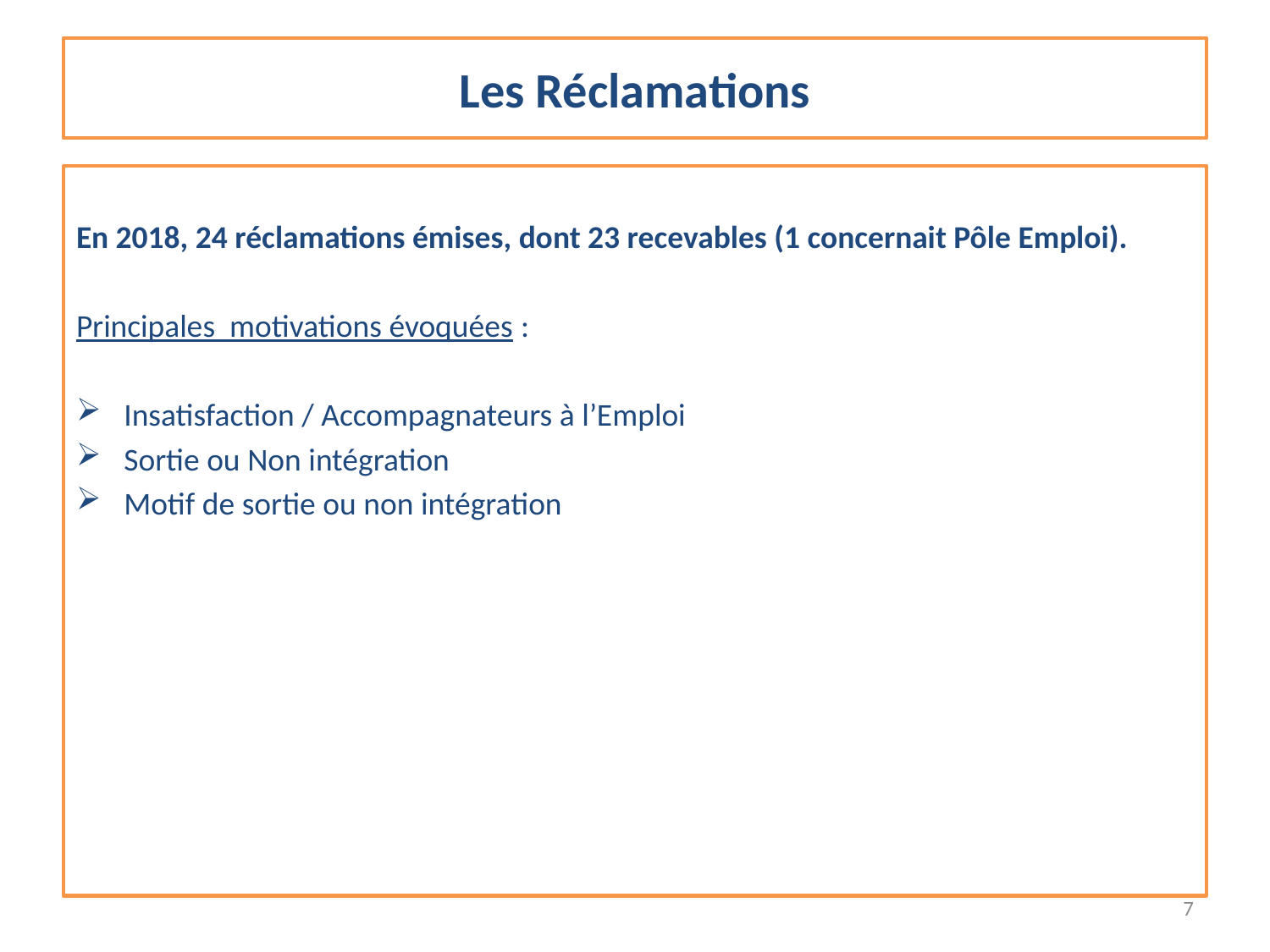

# Les Réclamations

En 2018, 24 réclamations émises, dont 23 recevables (1 concernait Pôle Emploi).

Principales  motivations évoquées :

Insatisfaction / Accompagnateurs à l’Emploi
Sortie ou Non intégration
Motif de sortie ou non intégration

7